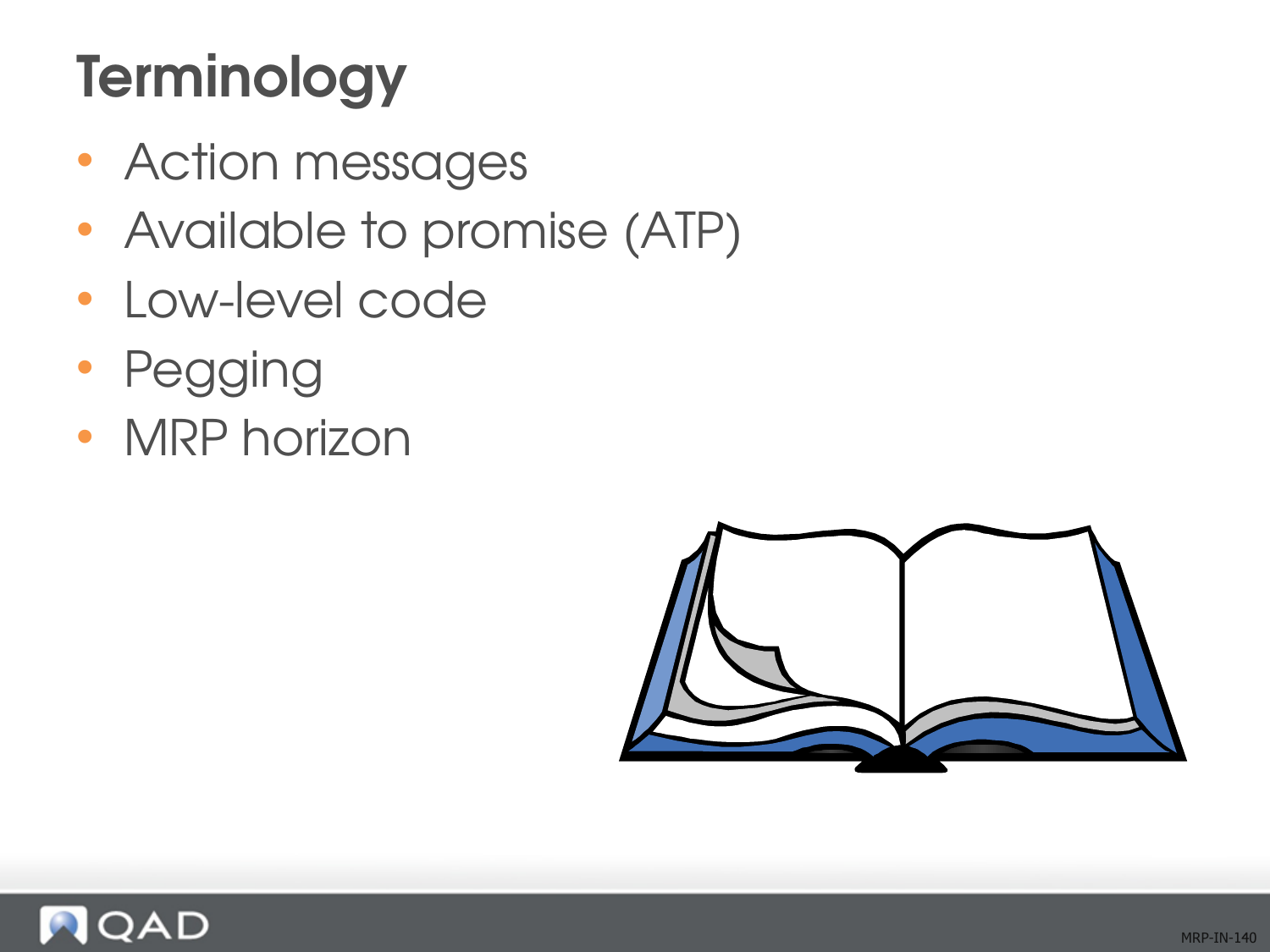

# Terminology
Action messages
Available to promise (ATP)
Low-level code
Pegging
MRP horizon

MRP-IN-140